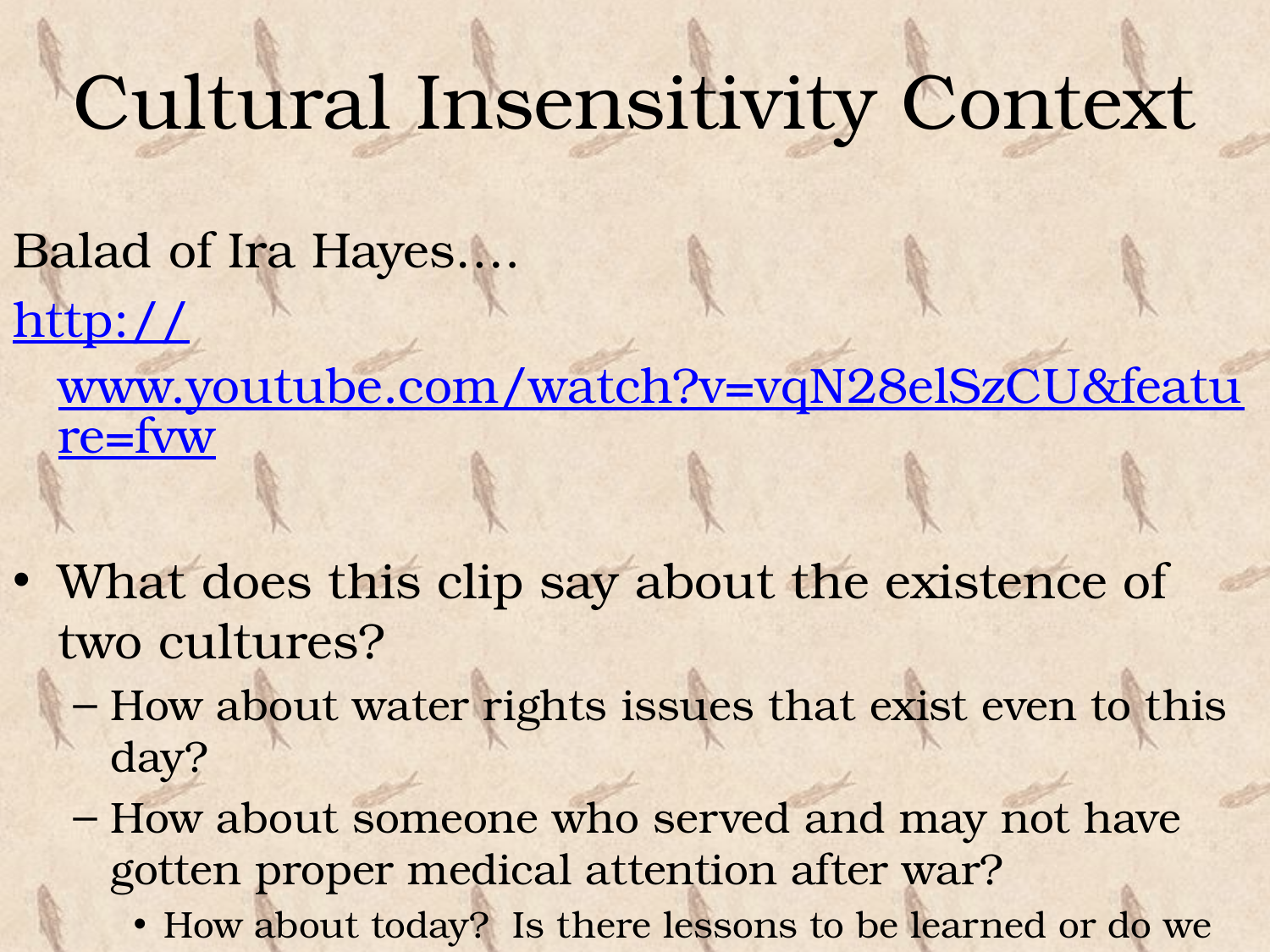

# Cultural Insensitivity Context
Balad of Ira Hayes….
http://www.youtube.com/watch?v=vqN28elSzCU&feature=fvw

What does this clip say about the existence of two cultures?
How about water rights issues that exist even to this day?
How about someone who served and may not have gotten proper medical attention after war?
How about today?  Is there lessons to be learned or do we have to relearn?